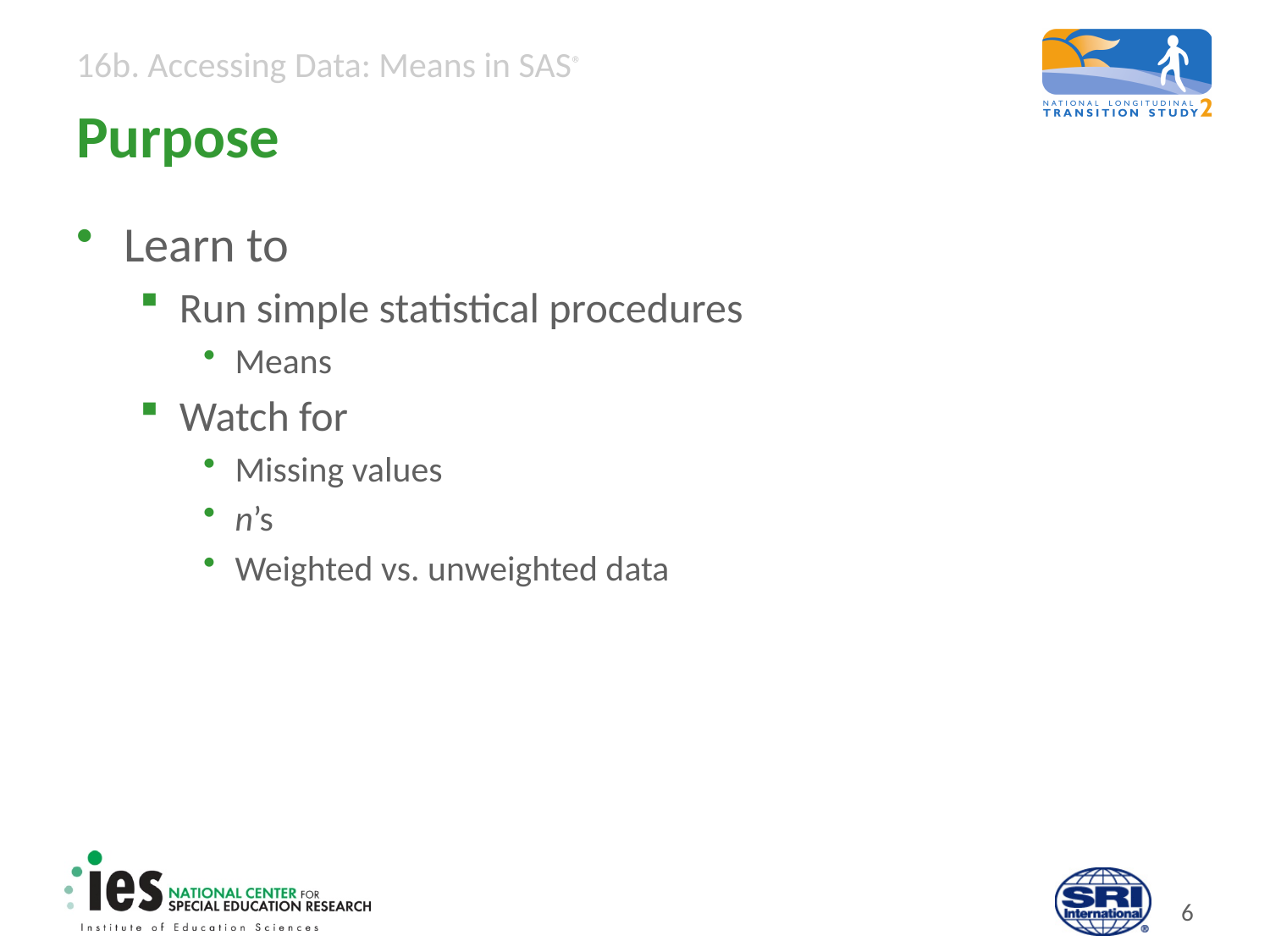

# Purpose
Learn to
Run simple statistical procedures
Means
Watch for
Missing values
n’s
Weighted vs. unweighted data

6